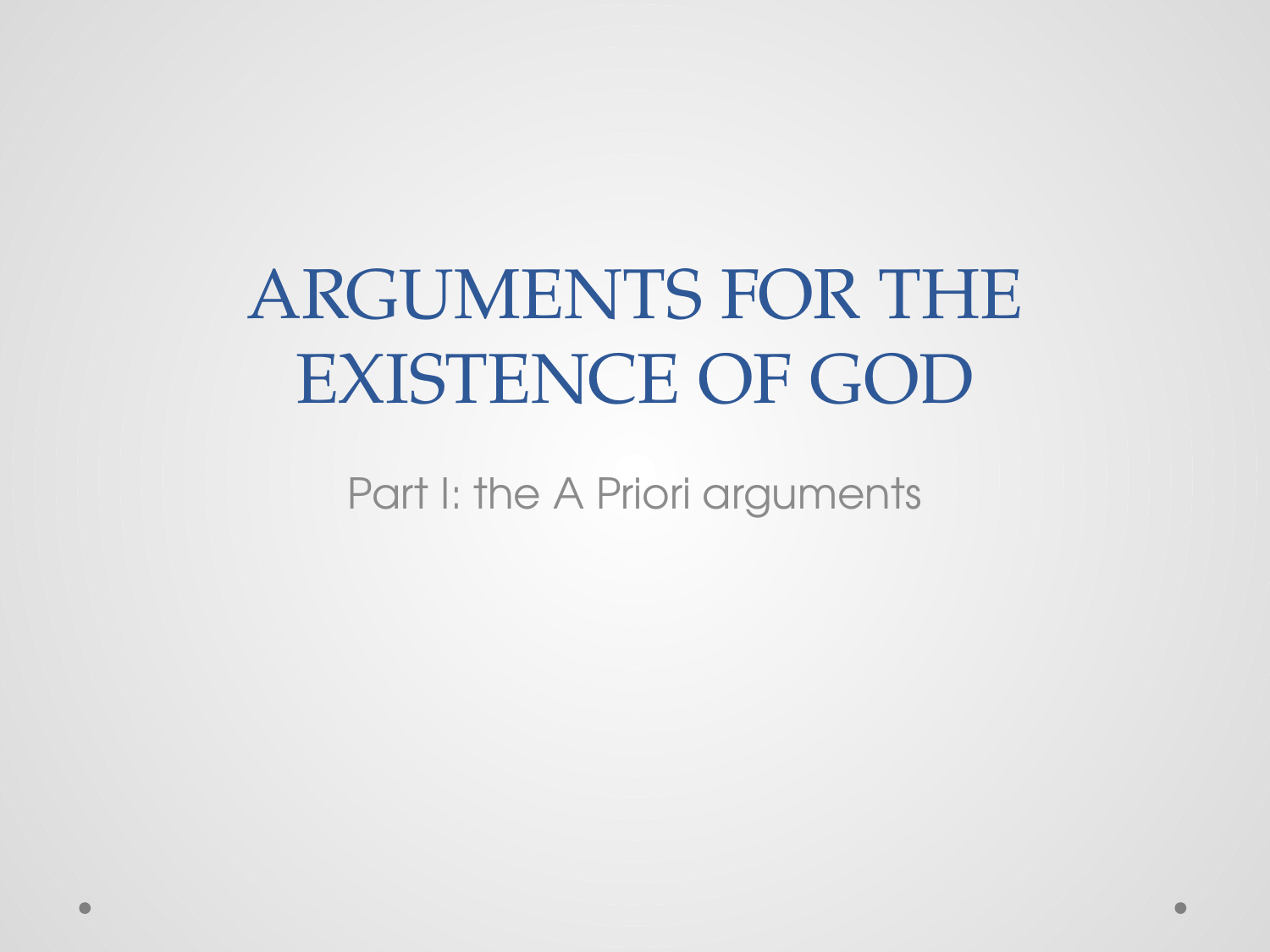

# ARGUMENTS FOR THE EXISTENCE OF GOD
Part I: the A Priori arguments